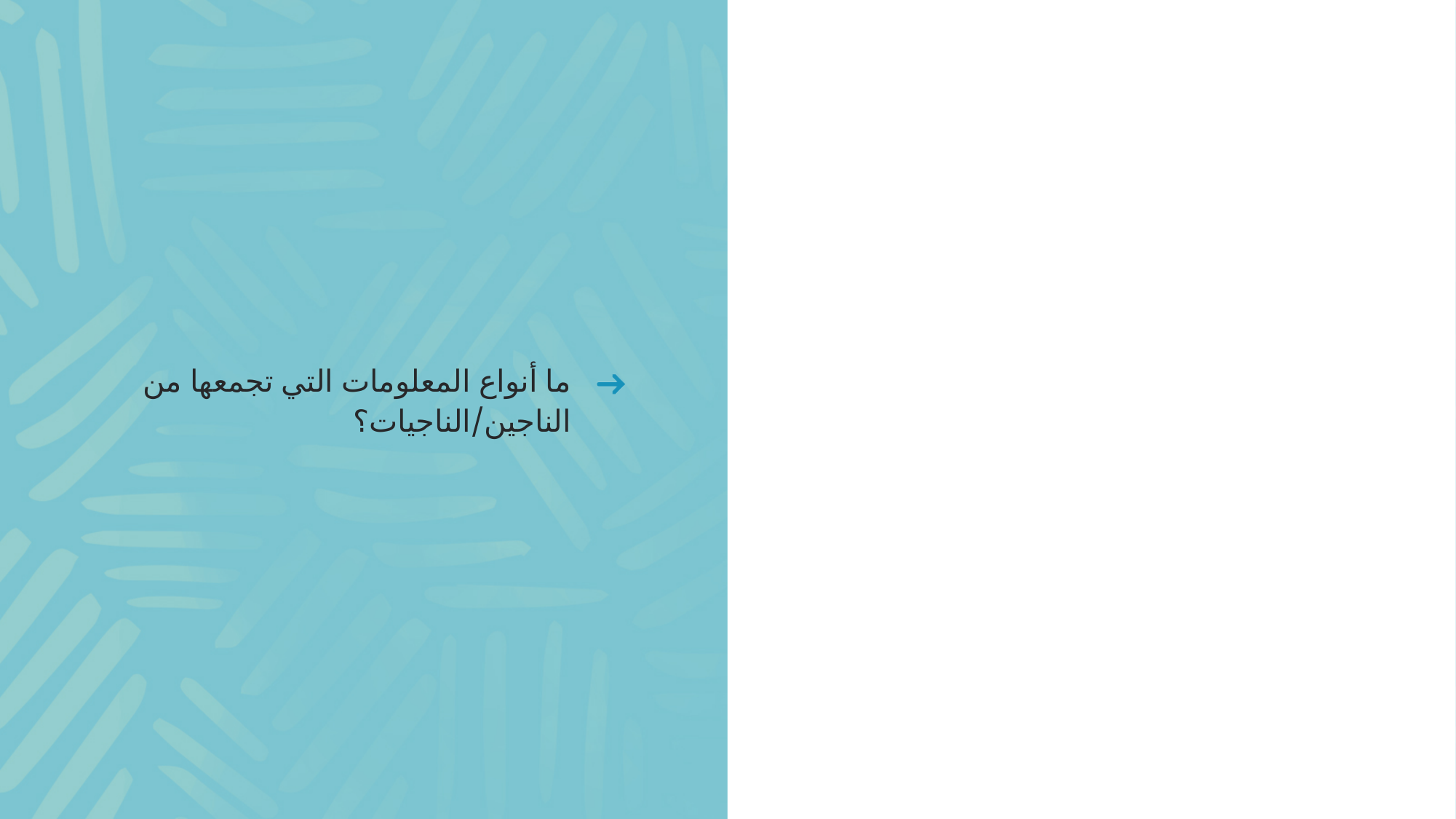

ما أنواع المعلومات التي تجمعها من الناجين/الناجيات؟
نشاط:
مناقشة جماعية